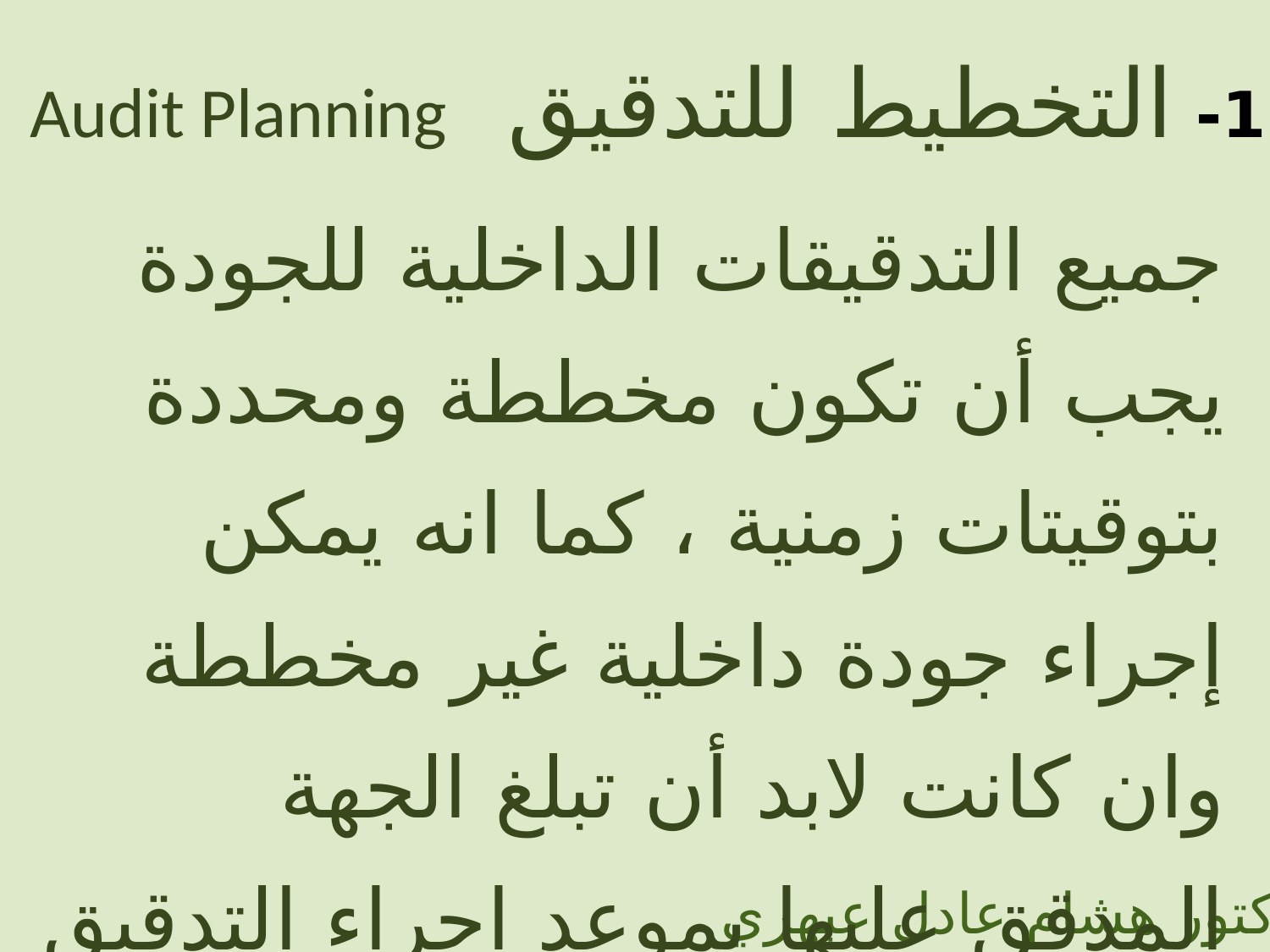

1- التخطيط للتدقيق  Audit Planning
جميع التدقيقات الداخلية للجودة يجب أن تكون مخططة ومحددة بتوقيتات زمنية ، كما انه يمكن إجراء جودة داخلية غير مخططة وان كانت لابد أن تبلغ الجهة المدقق عليها بموعد إجراء التدقيق وخطة التدقيق وفى جميع الأحوال فانه يتم إجراء تدقيق الجودة في الحالات الآتية
الدكتور هشام عادل عبهري